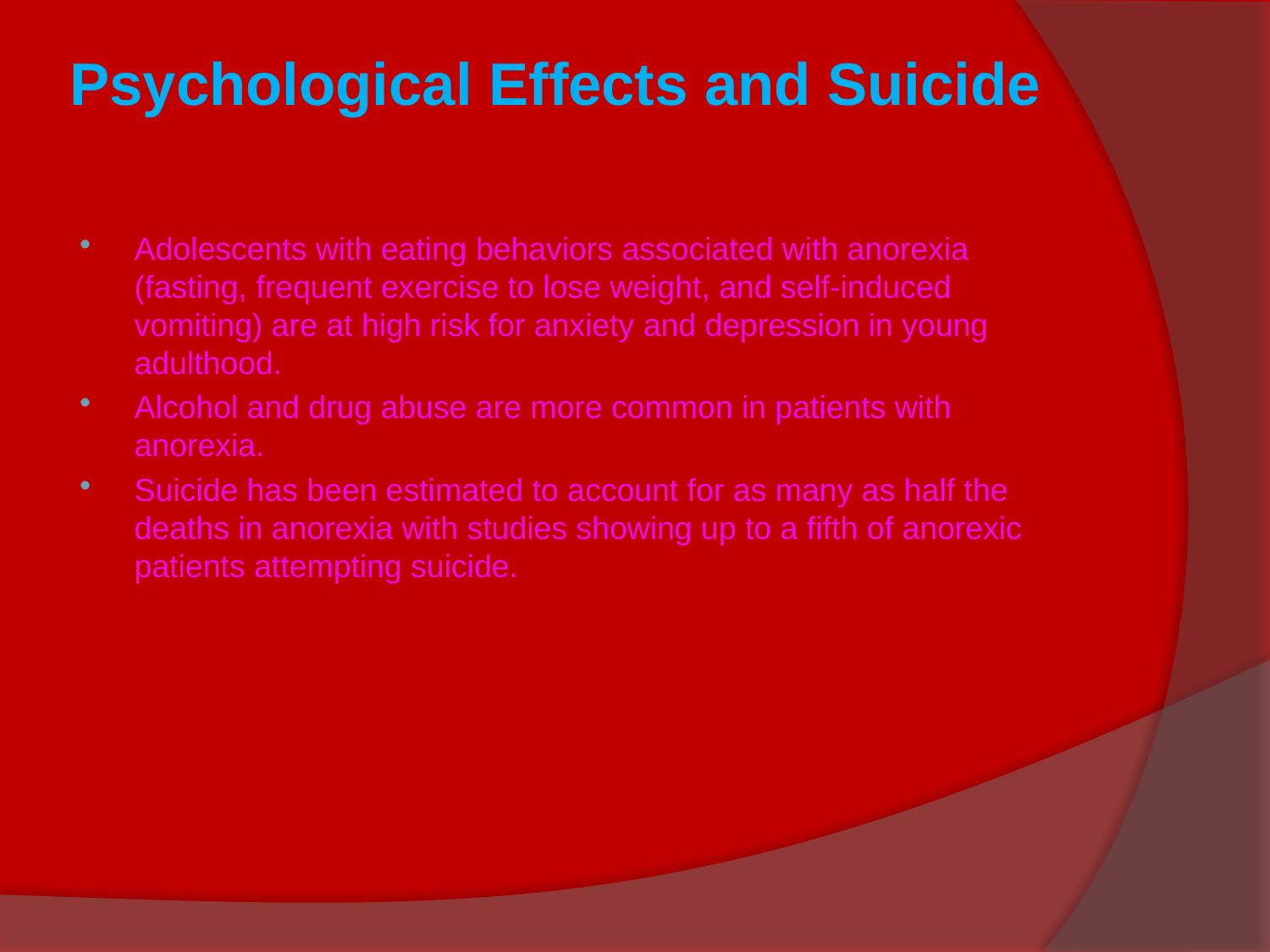

# Psychological Effects and Suicide
Adolescents with eating behaviors associated with anorexia (fasting, frequent exercise to lose weight, and self-induced vomiting) are at high risk for anxiety and depression in young adulthood.
Alcohol and drug abuse are more common in patients with anorexia.
Suicide has been estimated to account for as many as half the deaths in anorexia with studies showing up to a fifth of anorexic patients attempting suicide.